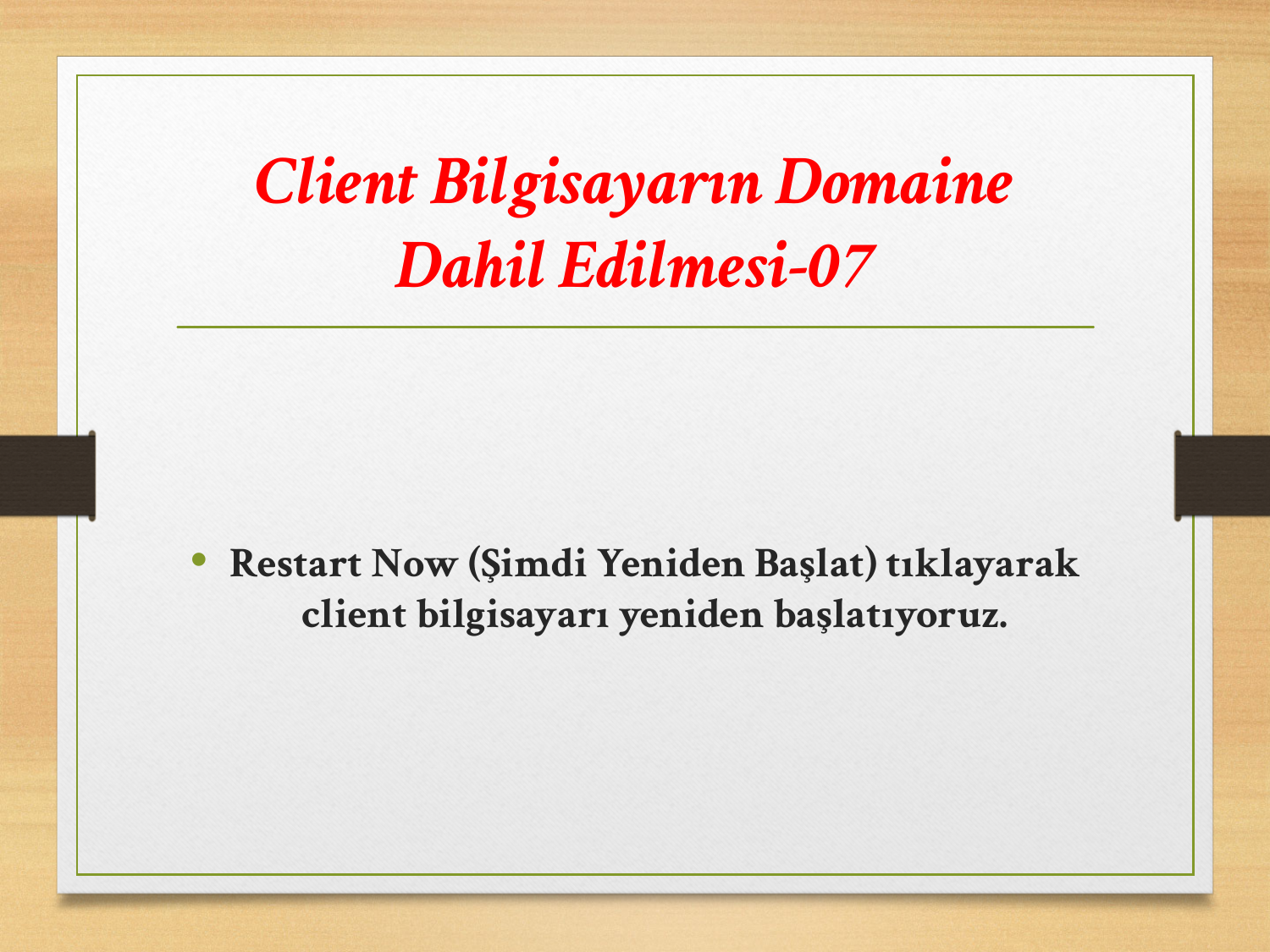

# Client Bilgisayarın Domaine Dahil Edilmesi-07
Restart Now (Şimdi Yeniden Başlat) tıklayarak client bilgisayarı yeniden başlatıyoruz.